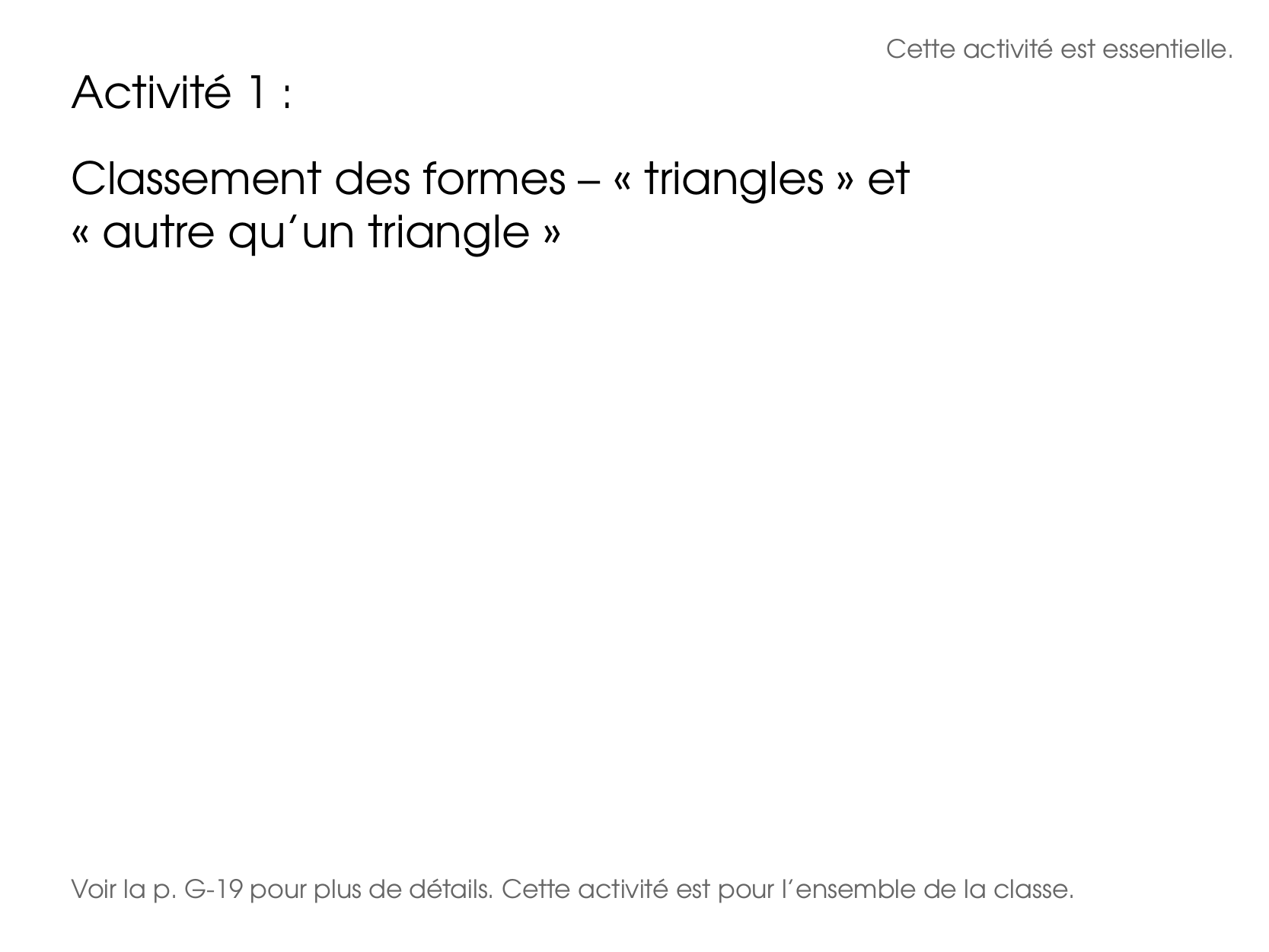

Cette activité est essentielle.
Activité 1 :
Classement des formes – « triangles » et « autre qu’un triangle »
Voir la p. G-19 pour plus de détails. Cette activité est pour l’ensemble de la classe.